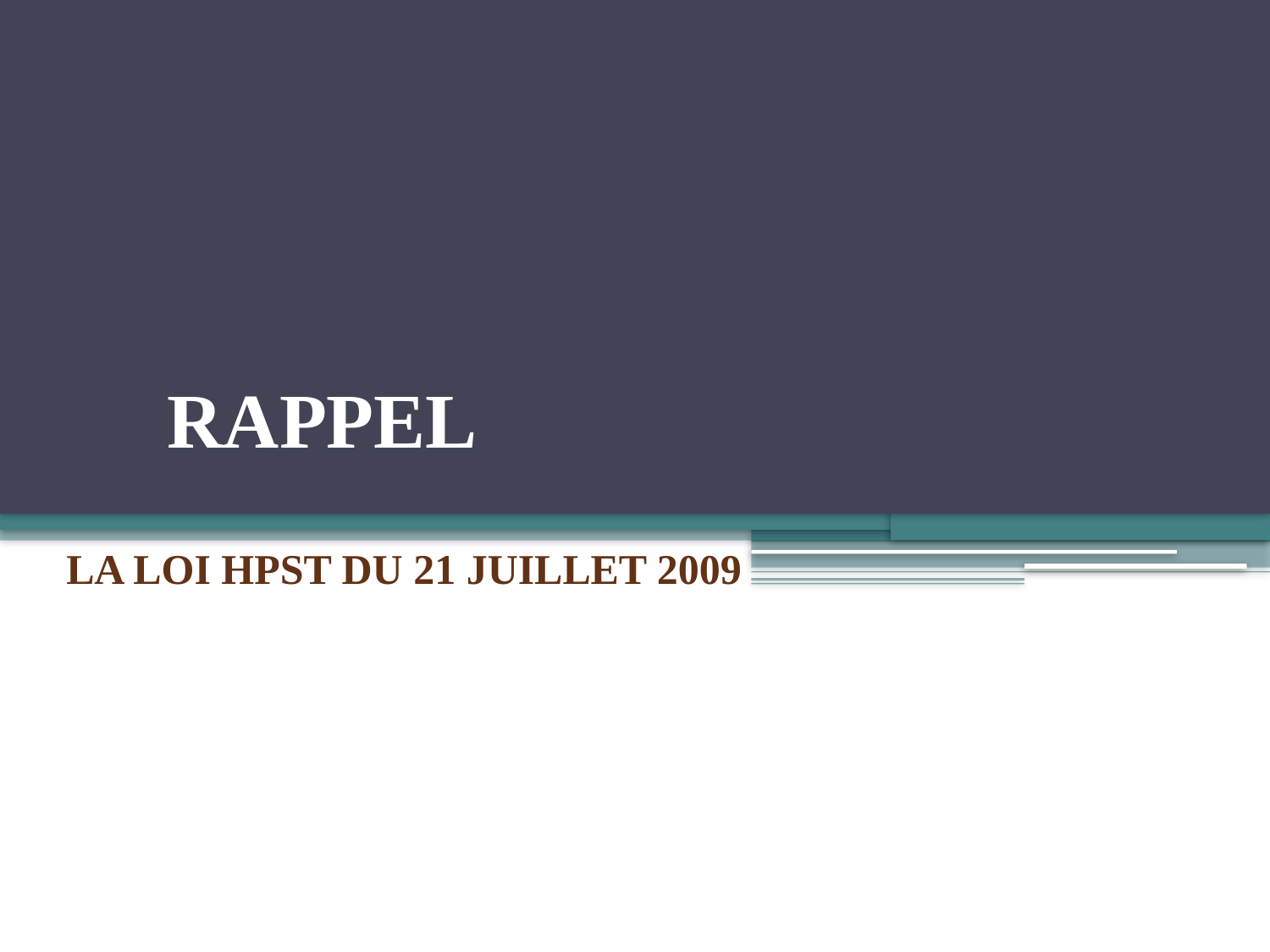

# RAPPEL
LA LOI HPST DU 21 JUILLET 2009